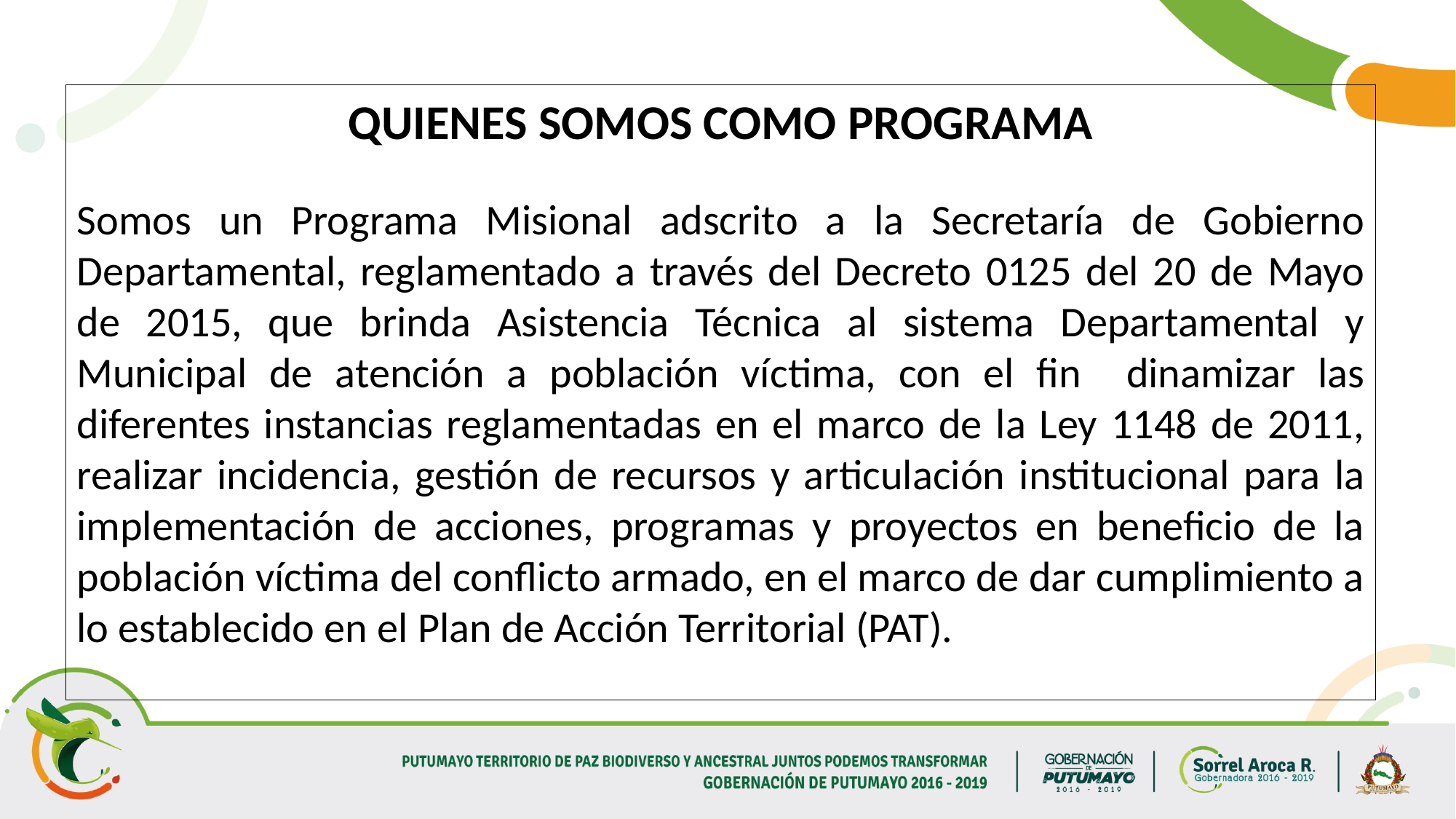

QUIENES SOMOS COMO PROGRAMA

Somos un Programa Misional adscrito a la Secretaría de Gobierno Departamental, reglamentado a través del Decreto 0125 del 20 de Mayo de 2015, que brinda Asistencia Técnica al sistema Departamental y Municipal de atención a población víctima, con el fin  dinamizar las diferentes instancias reglamentadas en el marco de la Ley 1148 de 2011, realizar incidencia, gestión de recursos y articulación institucional para la implementación de acciones, programas y proyectos en beneficio de la población víctima del conflicto armado, en el marco de dar cumplimiento a lo establecido en el Plan de Acción Territorial (PAT).